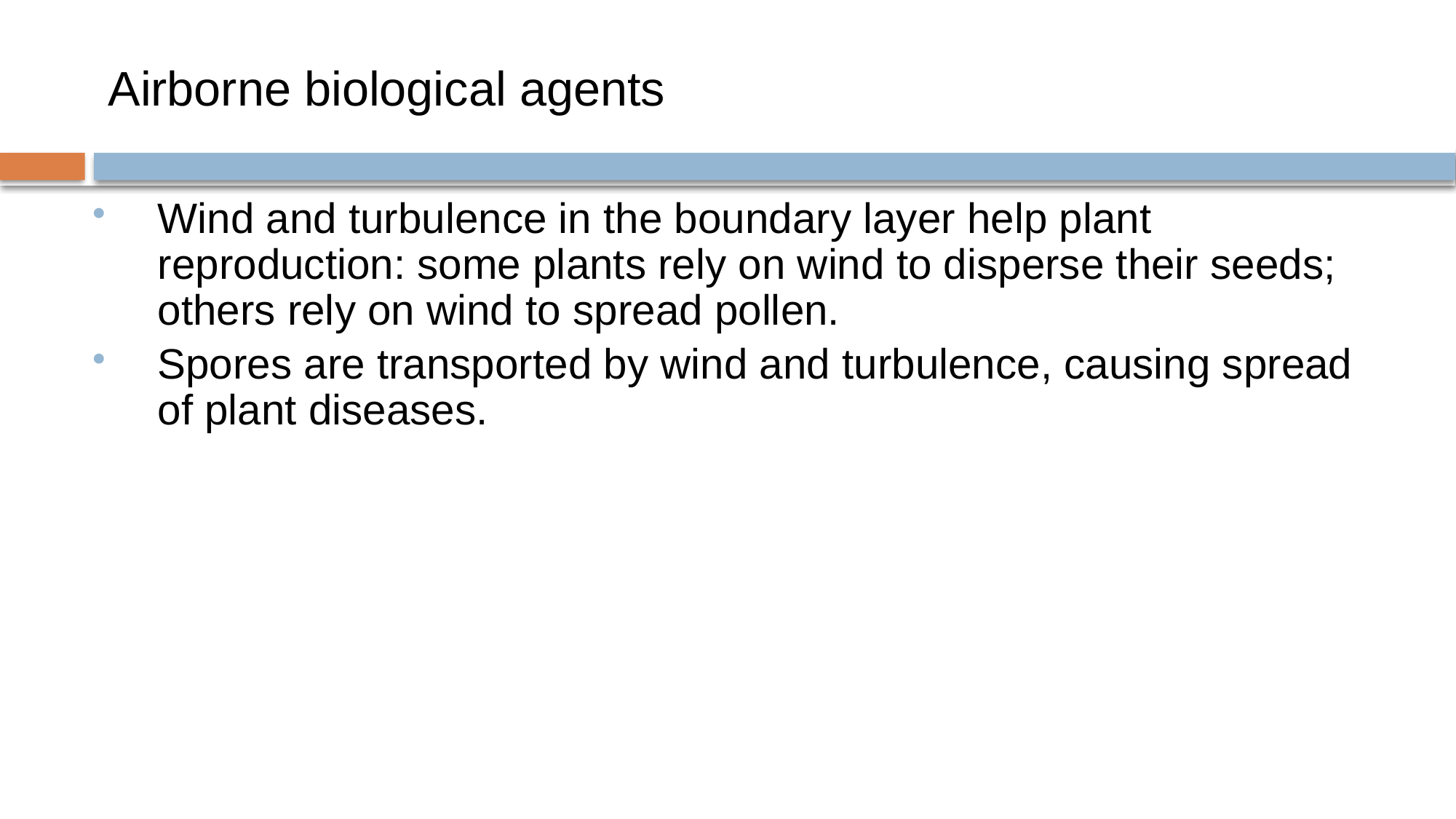

# Airborne biological agents
Wind and turbulence in the boundary layer help plant reproduction: some plants rely on wind to disperse their seeds; others rely on wind to spread pollen.
Spores are transported by wind and turbulence, causing spread of plant diseases.